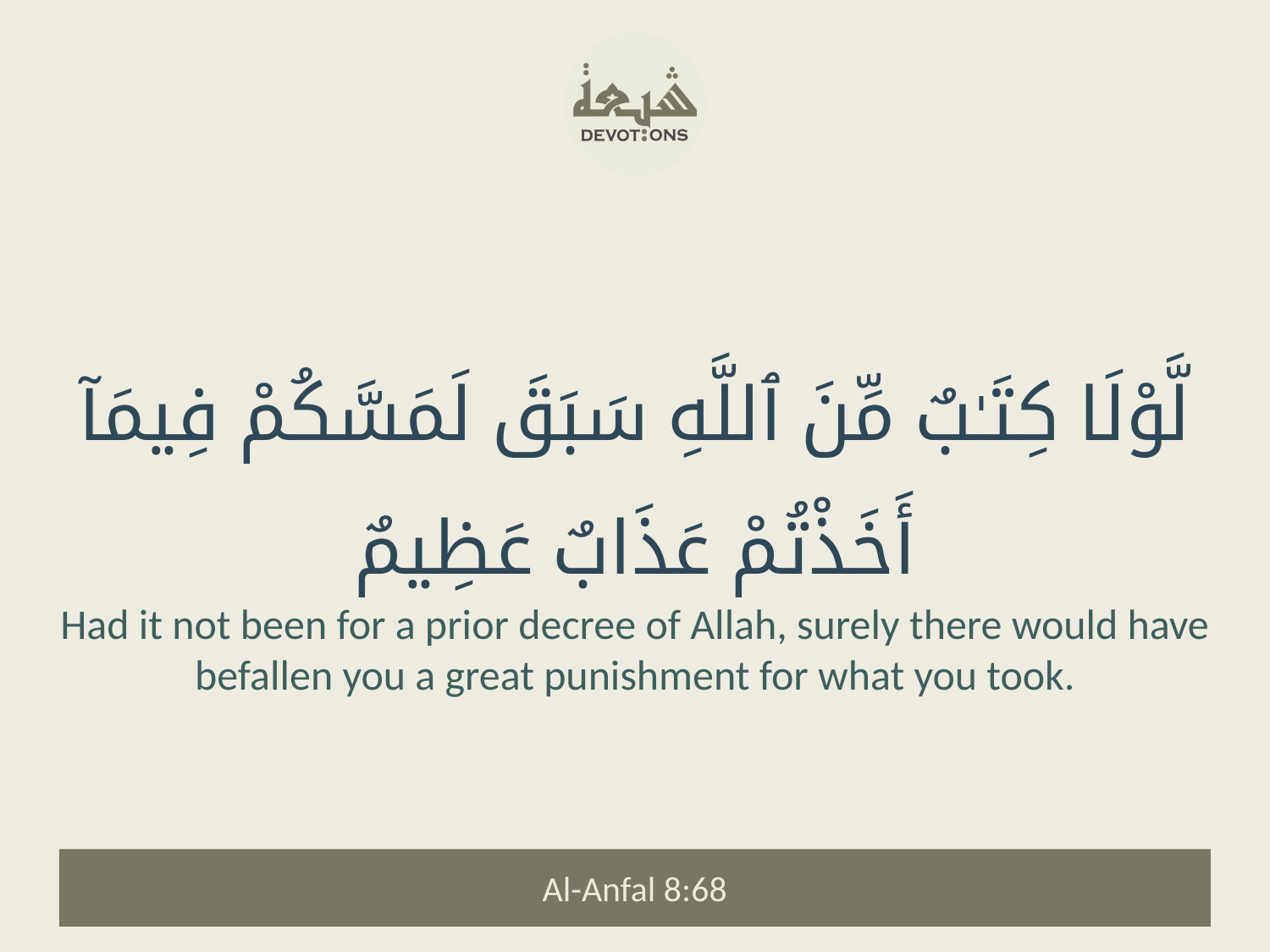

لَّوْلَا كِتَـٰبٌ مِّنَ ٱللَّهِ سَبَقَ لَمَسَّكُمْ فِيمَآ أَخَذْتُمْ عَذَابٌ عَظِيمٌ
Had it not been for a prior decree of Allah, surely there would have befallen you a great punishment for what you took.
Al-Anfal 8:68